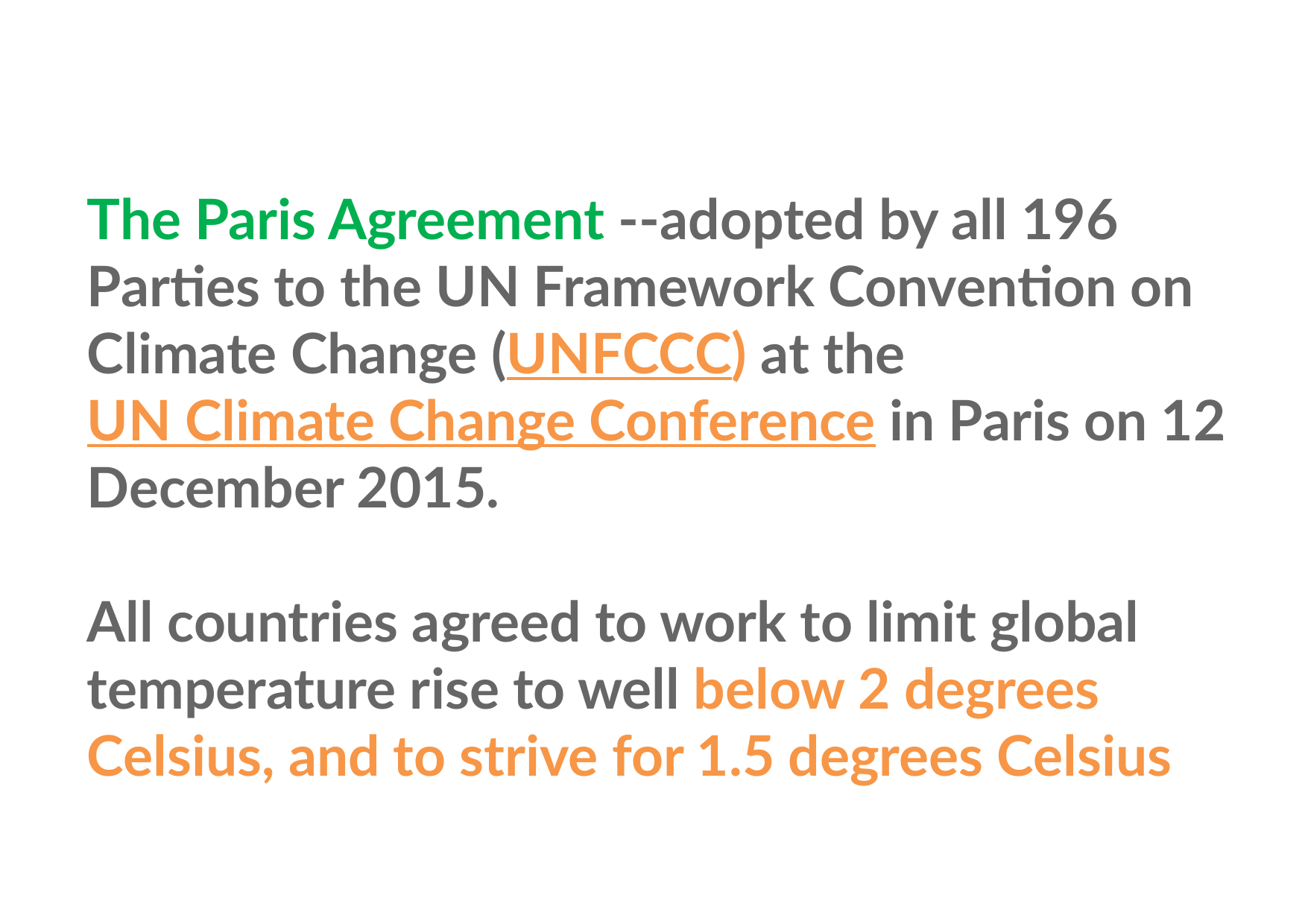

The Paris Agreement --adopted by all 196 Parties to the UN Framework Convention on Climate Change (UNFCCC) at the UN Climate Change Conference in Paris on 12 December 2015.

All countries agreed to work to limit global temperature rise to well below 2 degrees Celsius, and to strive for 1.5 degrees Celsius